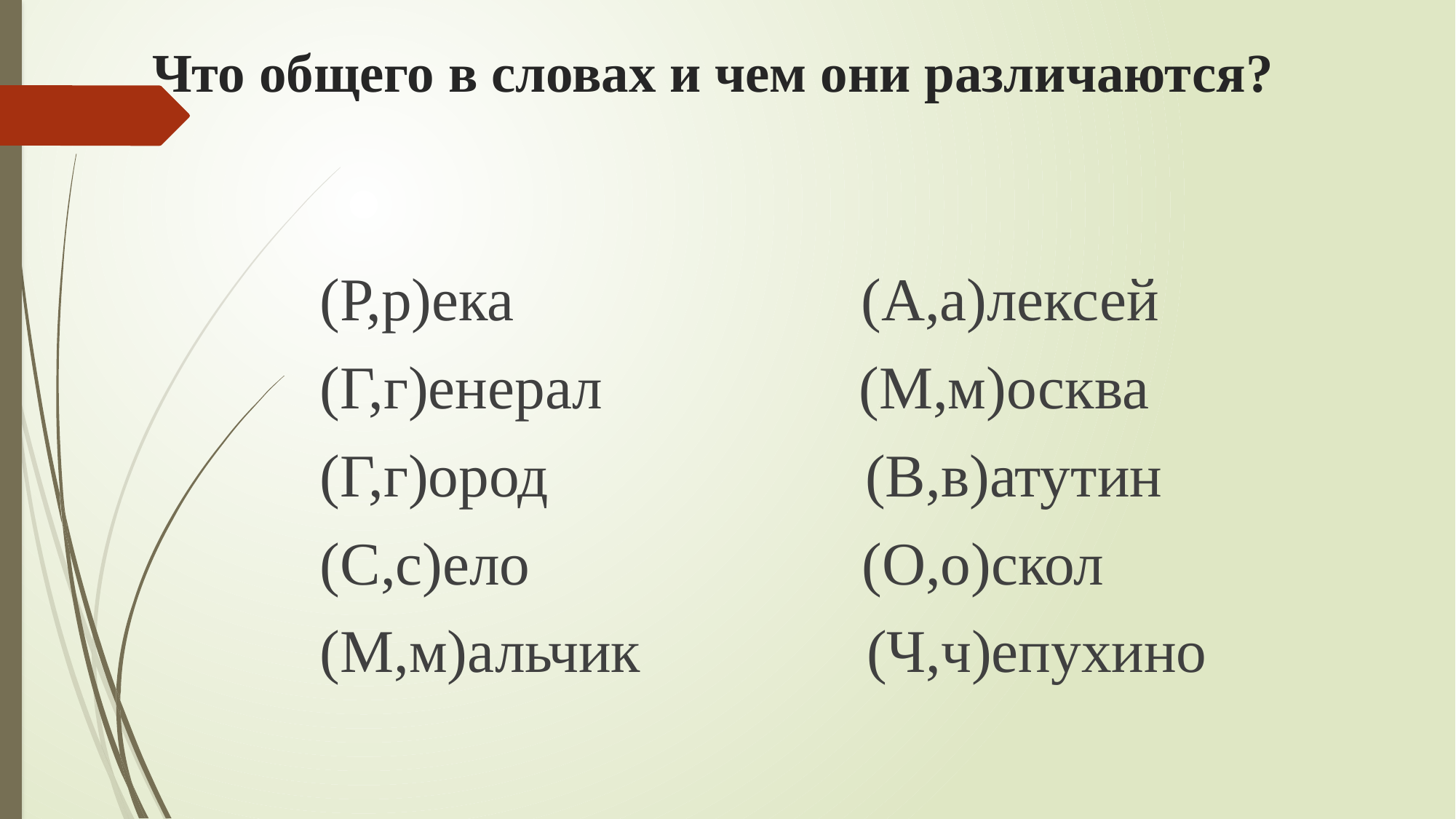

# Что общего в словах и чем они различаются?
(Р,р)ека                       (А,а)лексей
(Г,г)енерал                 (М,м)осква
(Г,г)ород                     (В,в)атутин
(С,с)ело                      (О,о)скол
(М,м)альчик               (Ч,ч)епухино